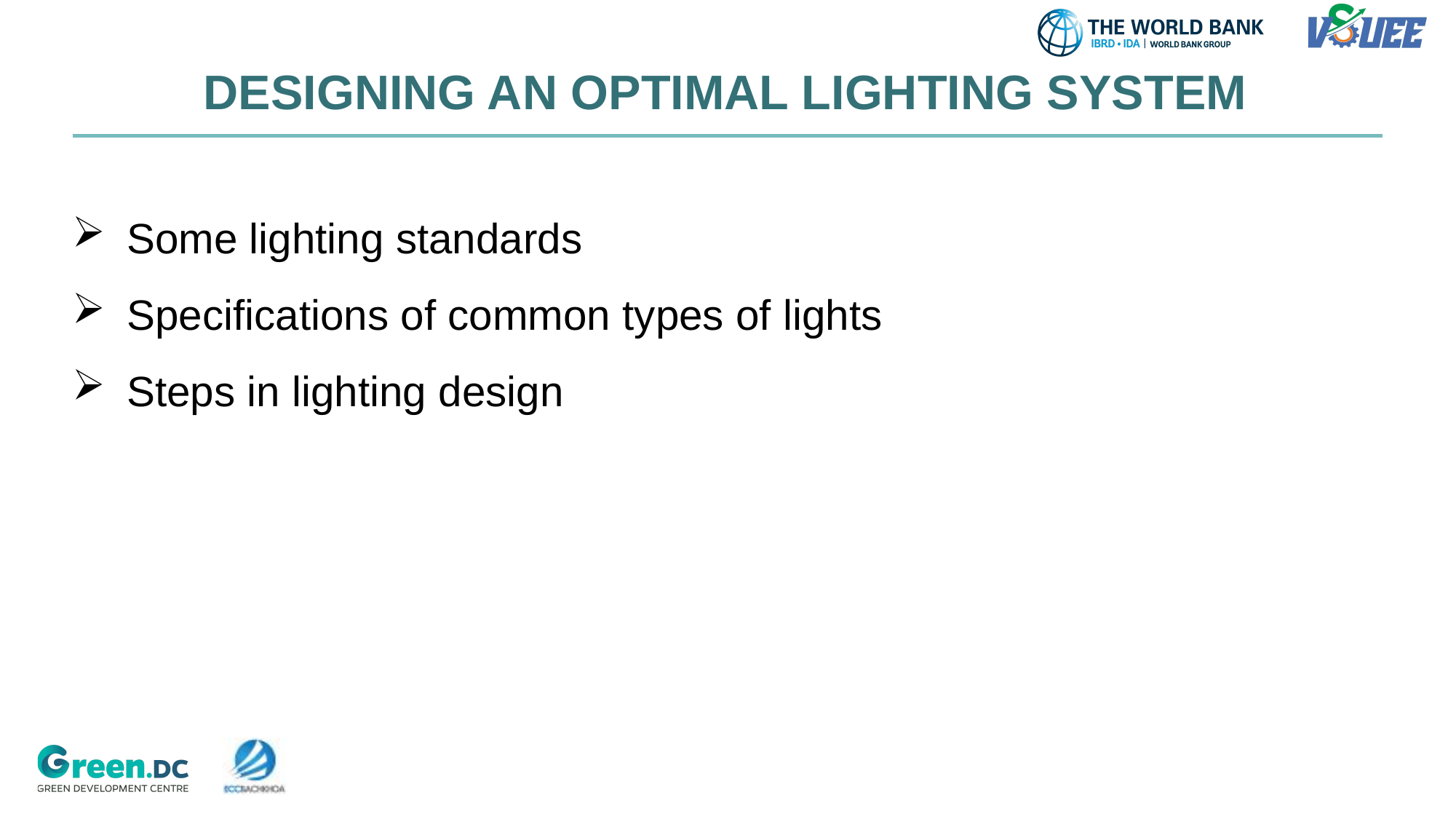

# DESIGNING AN OPTIMAL LIGHTING SYSTEM
Some lighting standards
Specifications of common types of lights
Steps in lighting design